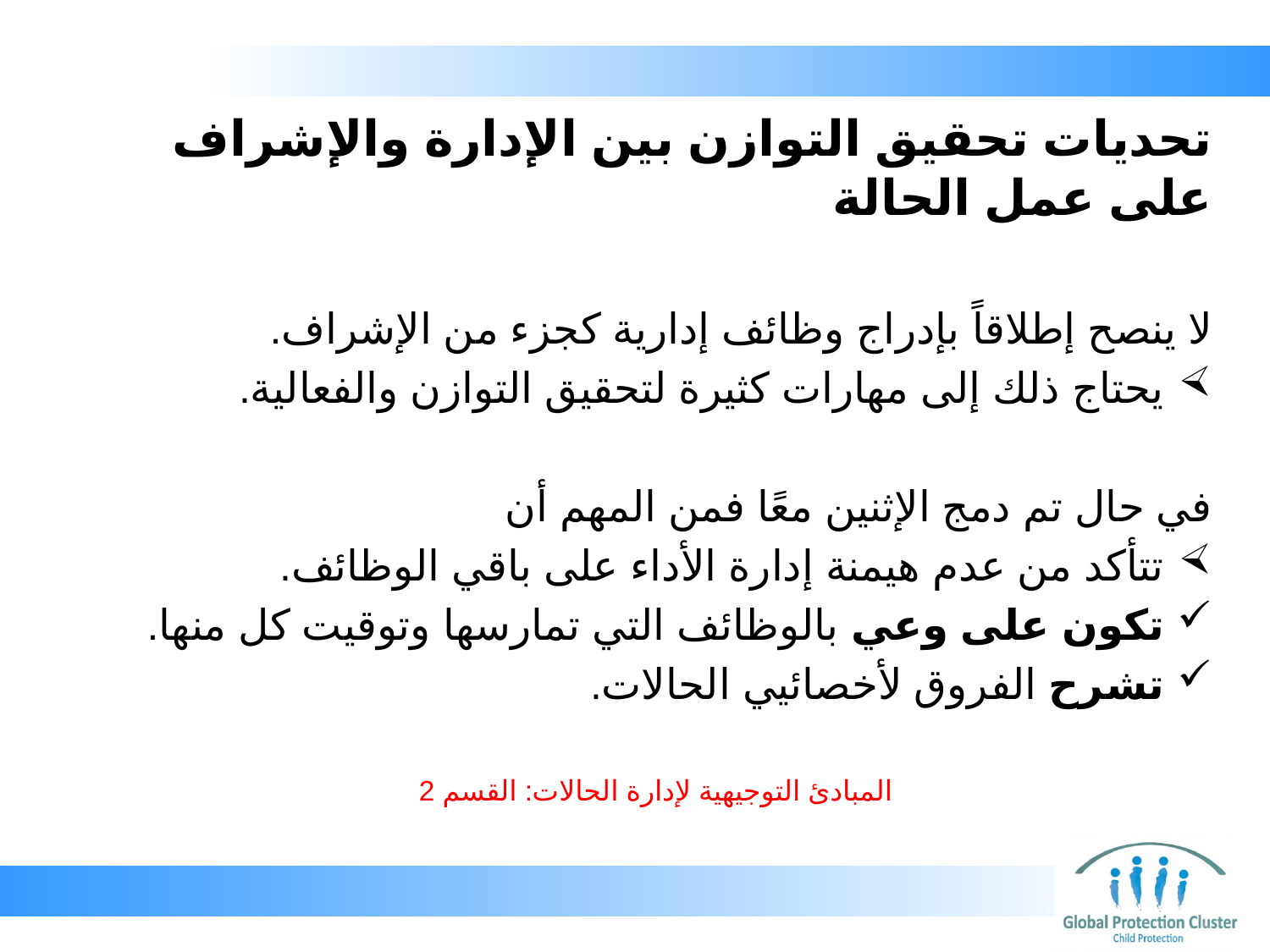

# تحديات تحقيق التوازن بين الإدارة والإشراف على عمل الحالة

لا ينصح إطلاقاً بإدراج وظائف إدارية كجزء من الإشراف.
يحتاج ذلك إلى مهارات كثيرة لتحقيق التوازن والفعالية.

في حال تم دمج الإثنين معًا فمن المهم أن
تتأكد من عدم هيمنة إدارة الأداء على باقي الوظائف.
تكون على وعي بالوظائف التي تمارسها وتوقيت كل منها.
تشرح الفروق لأخصائيي الحالات.

 المبادئ التوجيهية لإدارة الحالات: القسم 2